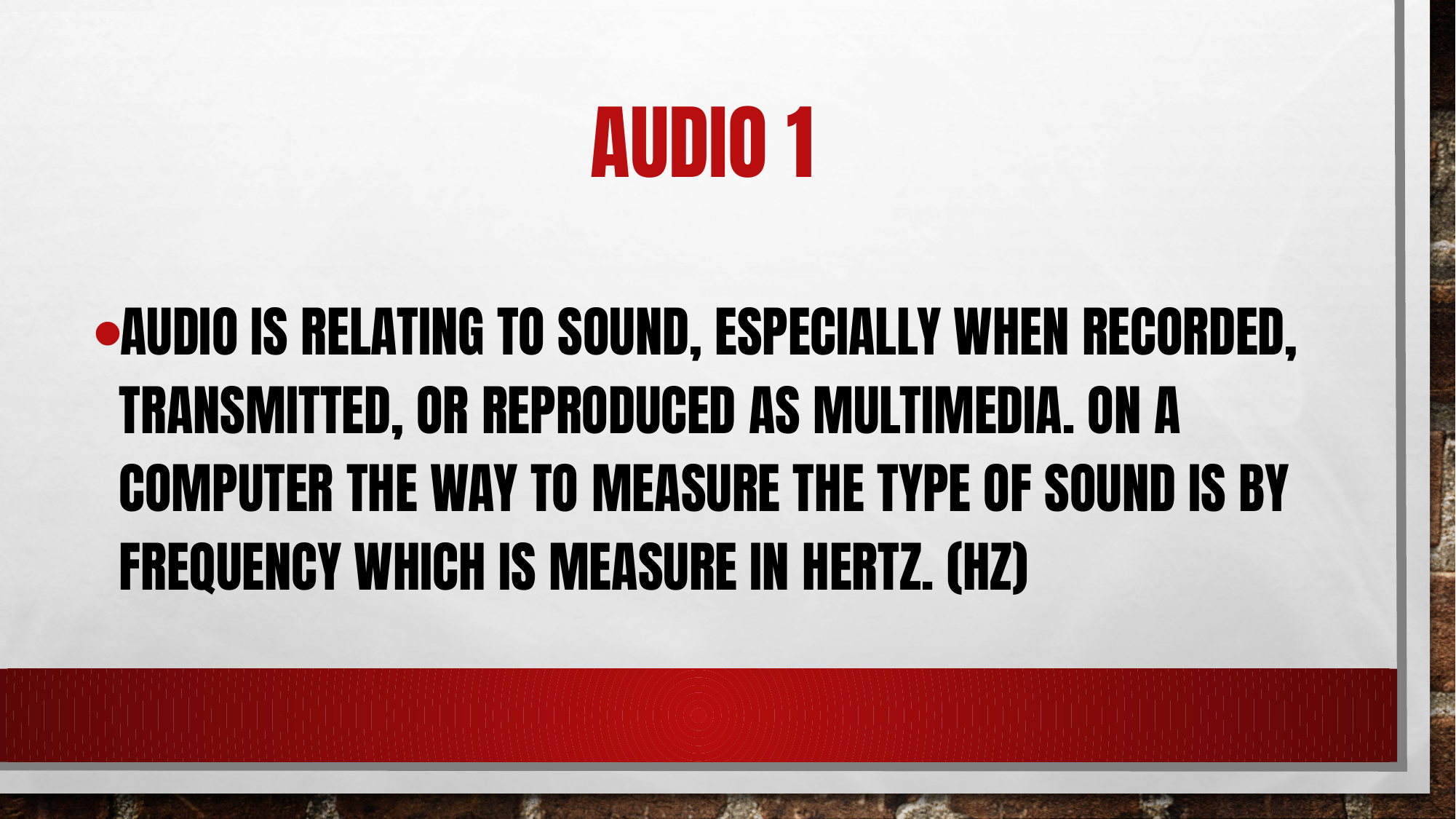

# Audio 1
Audio is relating to sound, especially when recorded, transmitted, or reproduced as multimedia. On a computer the way to measure the type of sound is by frequency which is measure in Hertz. (hz)